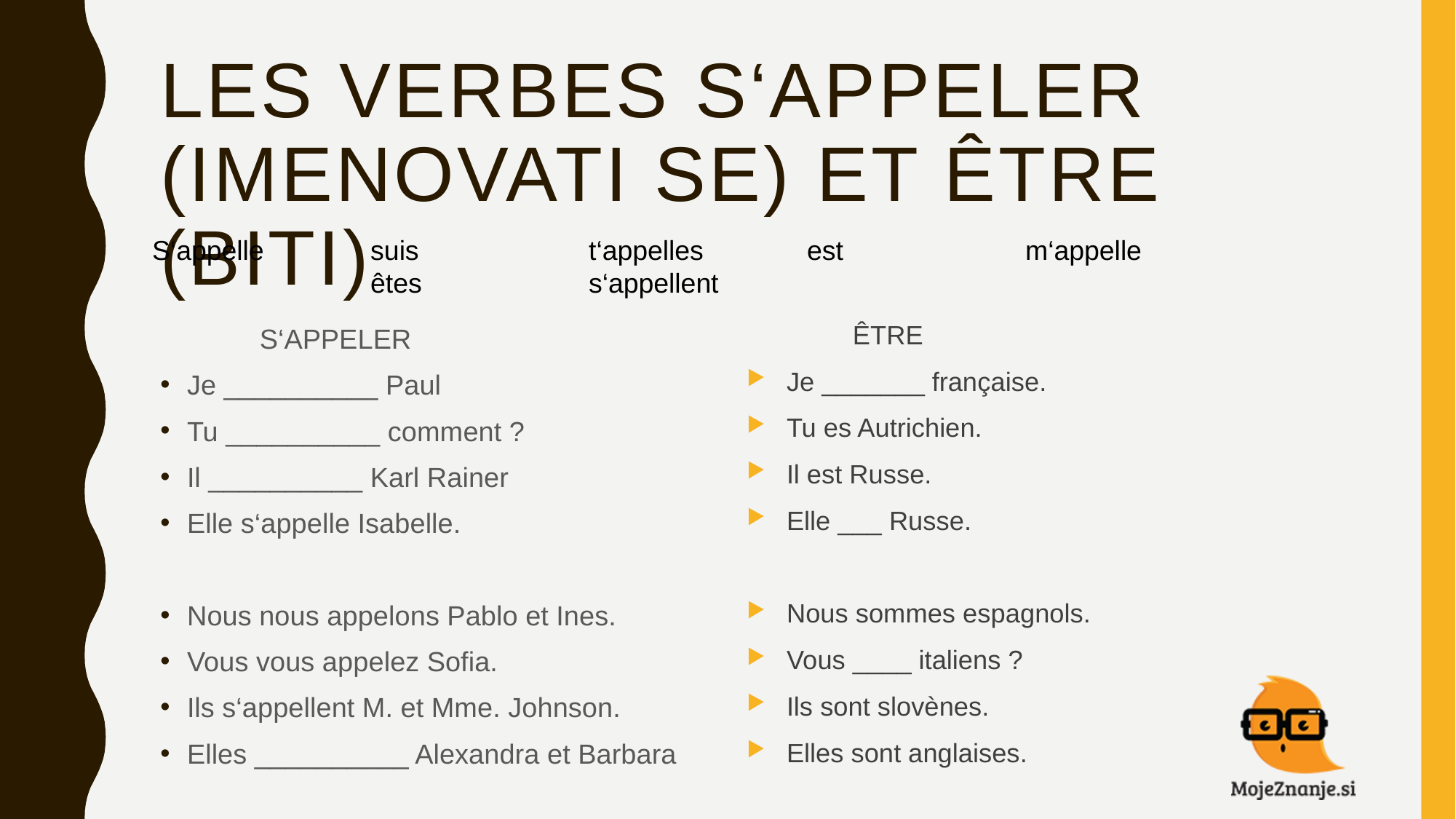

# Les verbes s‘appeler (imenovati se) et être (biti)
S‘appelle	suis		t‘appelles	est		m‘appelle		êtes		s‘appellent
			S‘APPELER
Je __________ Paul
Tu __________ comment ?
Il __________ Karl Rainer
Elle s‘appelle Isabelle.

Nous nous appelons Pablo et Ines.
Vous vous appelez Sofia.
Ils s‘appellent M. et Mme. Johnson.
Elles __________ Alexandra et Barbara
				ÊTRE
Je _______ française.
Tu es Autrichien.
Il est Russe.
Elle ___ Russe.

Nous sommes espagnols.
Vous ____ italiens ?
Ils sont slovènes.
Elles sont anglaises.